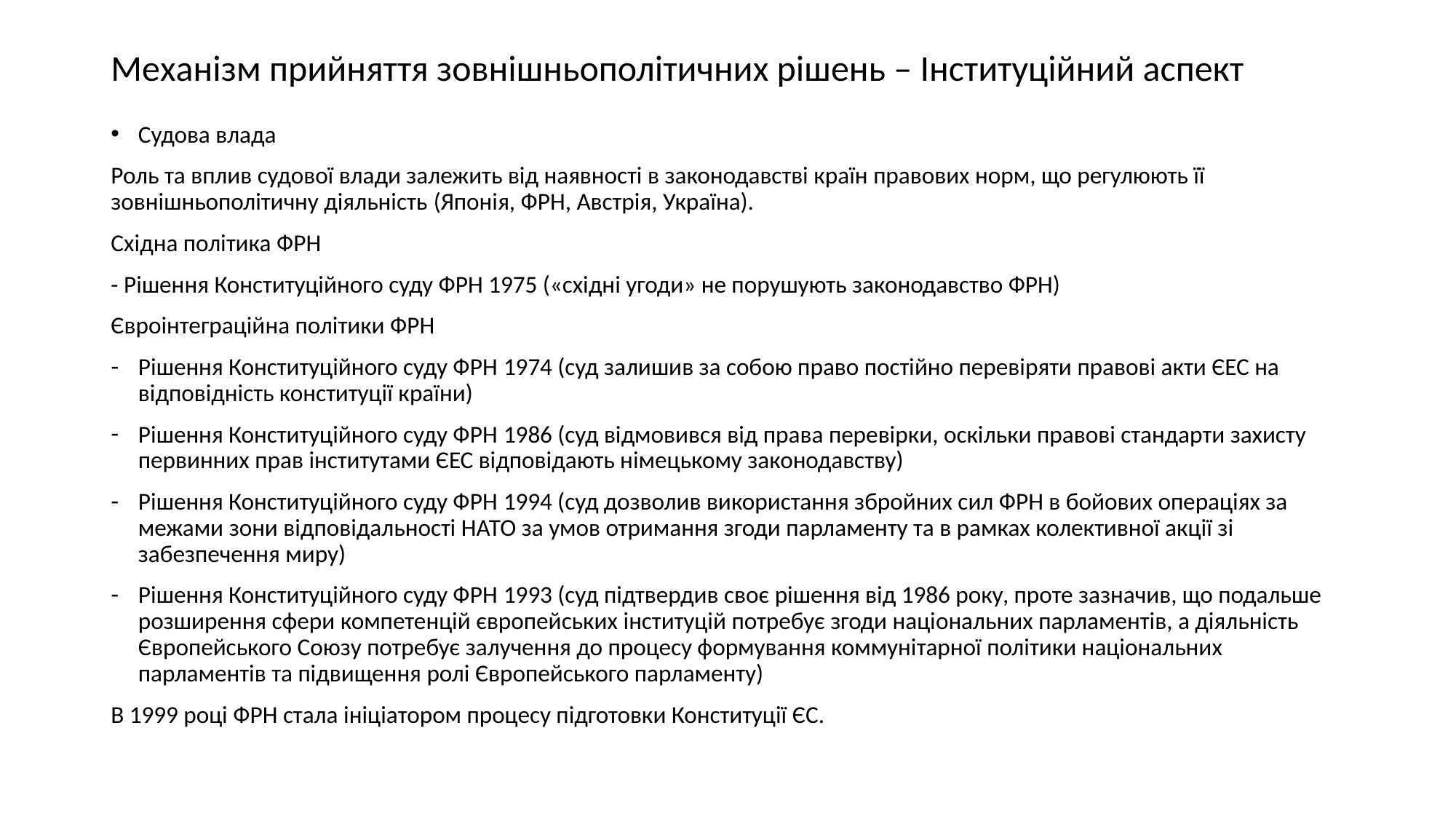

# Механізм прийняття зовнішньополітичних рішень – Інституційний аспект
Судова влада
Роль та вплив судової влади залежить від наявності в законодавстві країн правових норм, що регулюють її зовнішньополітичну діяльність (Японія, ФРН, Австрія, Україна).
Східна політика ФРН
- Рішення Конституційного суду ФРН 1975 («східні угоди» не порушують законодавство ФРН)
Євроінтеграційна політики ФРН
Рішення Конституційного суду ФРН 1974 (суд залишив за собою право постійно перевіряти правові акти ЄЕС на відповідність конституції країни)
Рішення Конституційного суду ФРН 1986 (суд відмовився від права перевірки, оскільки правові стандарти захисту первинних прав інститутами ЄЕС відповідають німецькому законодавству)
Рішення Конституційного суду ФРН 1994 (суд дозволив використання збройних сил ФРН в бойових операціях за межами зони відповідальності НАТО за умов отримання згоди парламенту та в рамках колективної акції зі забезпечення миру)
Рішення Конституційного суду ФРН 1993 (суд підтвердив своє рішення від 1986 року, проте зазначив, що подальше розширення сфери компетенцій європейських інституцій потребує згоди національних парламентів, а діяльність Європейського Союзу потребує залучення до процесу формування коммунітарної політики національних парламентів та підвищення ролі Європейського парламенту)
В 1999 році ФРН стала ініціатором процесу підготовки Конституції ЄС.